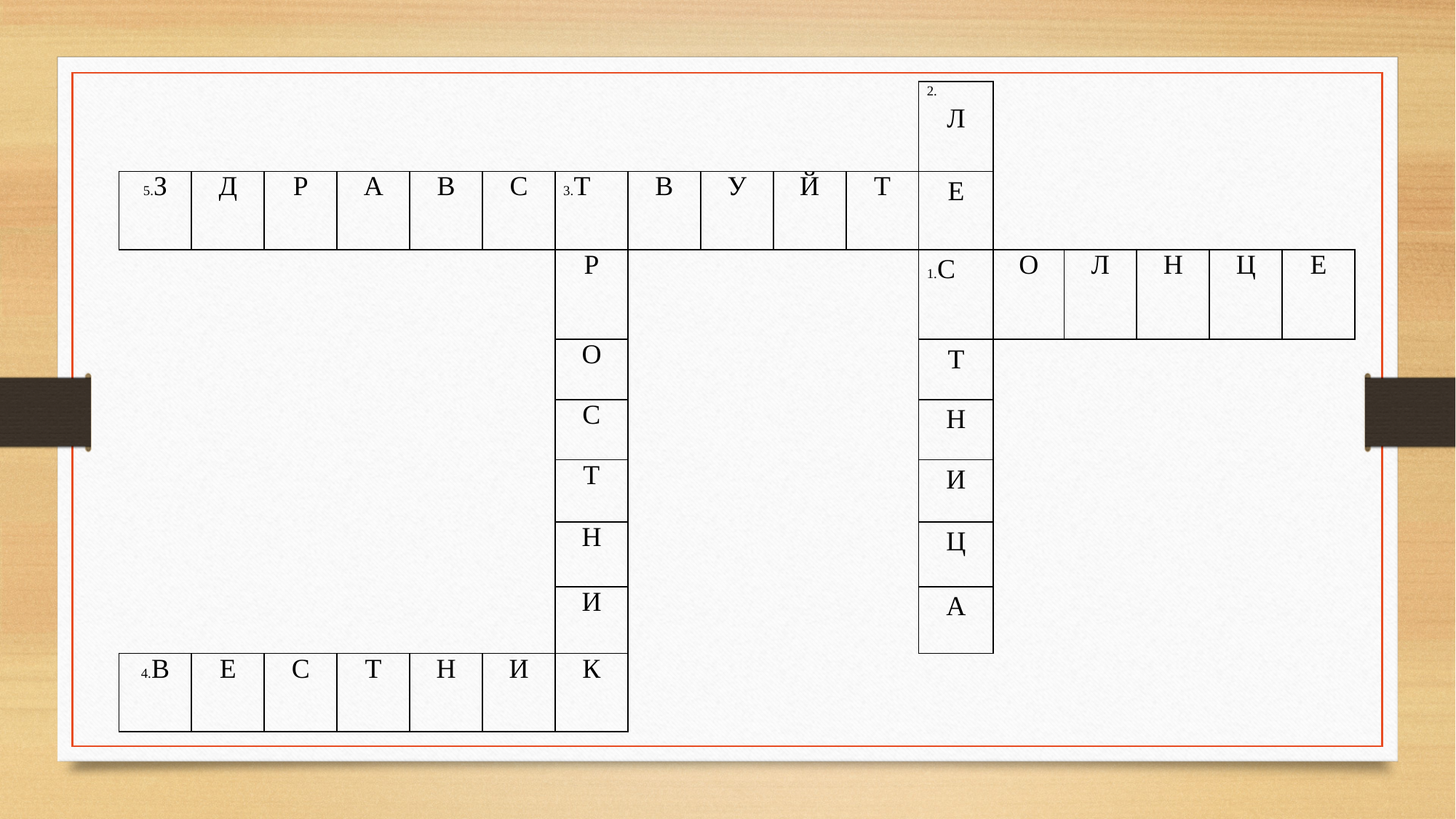

|  |  |  |  |  |  |  |  |  |  |  | 2. Л |  |  |  |  |  |
| --- | --- | --- | --- | --- | --- | --- | --- | --- | --- | --- | --- | --- | --- | --- | --- | --- |
| 5.З | Д | Р | А | В | С | 3.Т | В | У | Й | Т | Е |  |  |  |  |  |
|  |  |  |  |  |  | Р |  |  |  |  | 1.С | О | Л | Н | Ц | Е |
|  |  |  |  |  |  | О |  |  |  |  | Т |  |  |  |  |  |
|  |  |  |  |  |  | С |  |  |  |  | Н |  |  |  |  |  |
|  |  |  |  |  |  | Т |  |  |  |  | И |  |  |  |  |  |
|  |  |  |  |  |  | Н |  |  |  |  | Ц |  |  |  |  |  |
|  |  |  |  |  |  | И |  |  |  |  | А |  |  |  |  |  |
| 4.В | Е | С | Т | Н | И | К |  |  |  |  |  |  |  |  |  |  |